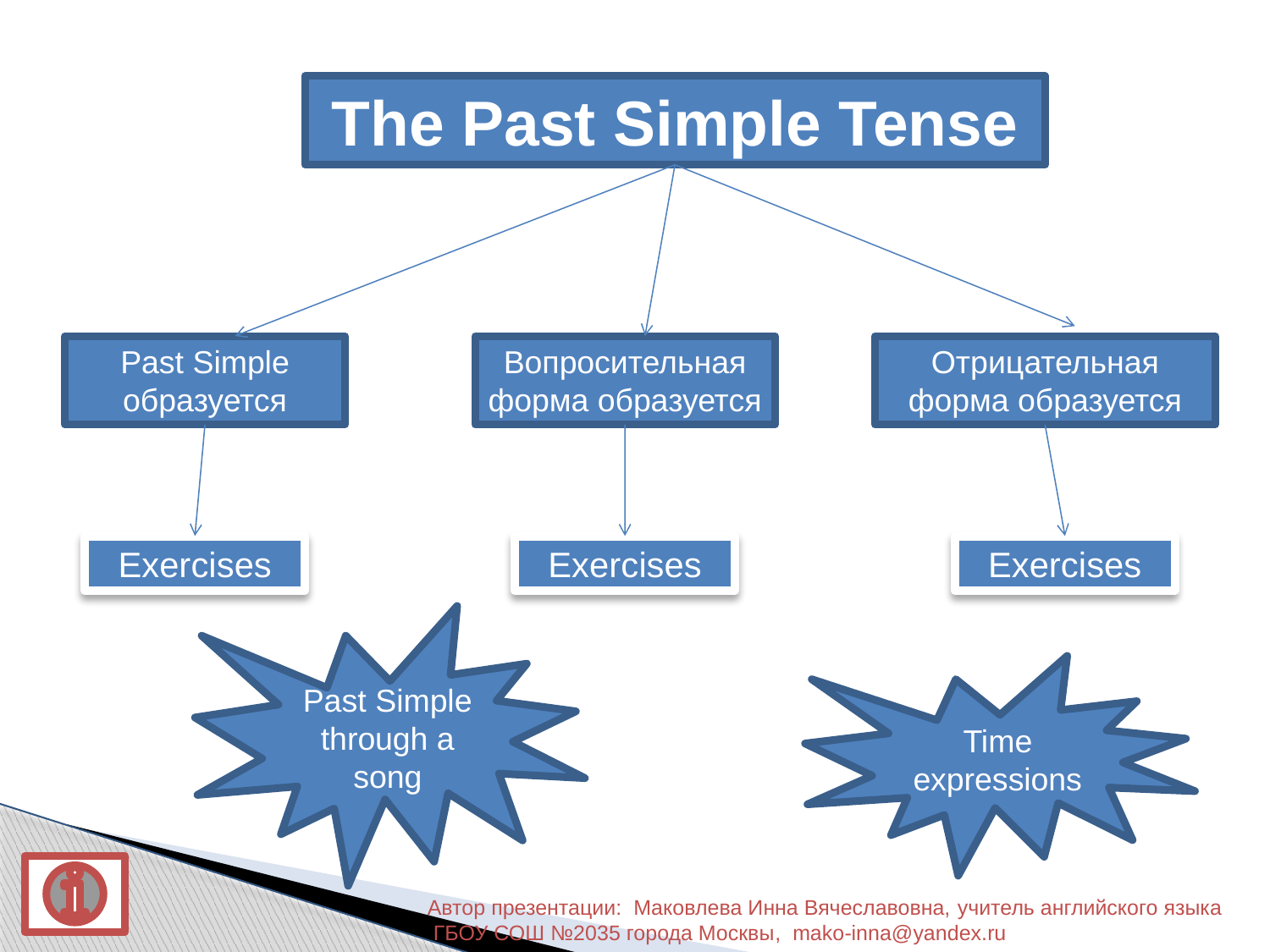

The Past Simple Tense
Past Simple образуется
Вопросительная форма образуется
Отрицательная форма образуется
Exercises
Exercises
Exercises
Past Simple through a song
Time expressions

Автор презентации:  Маковлева Инна Вячеславовна, учитель английского языка
 ГБОУ СОШ №2035 города Москвы,  mako-inna@yandex.ru